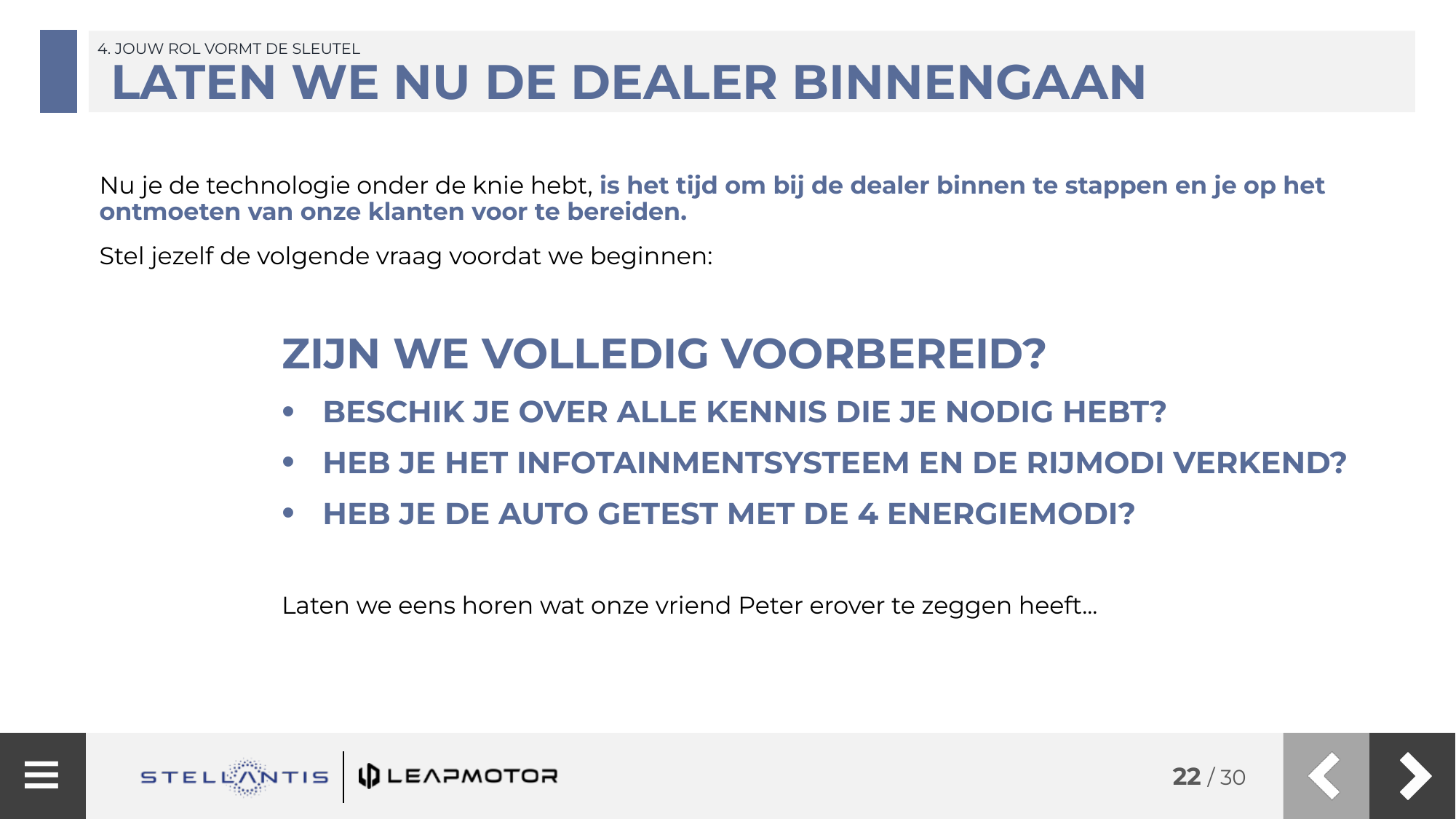

# 4. JOUW ROL VORMT DE SLEUTEL LATEN WE NU DE DEALER BINNENGAAN
Nu je de technologie onder de knie hebt, is het tijd om bij de dealer binnen te stappen en je op het ontmoeten van onze klanten voor te bereiden.
Stel jezelf de volgende vraag voordat we beginnen:

ZIJN WE VOLLEDIG VOORBEREID?
BESCHIK JE OVER ALLE KENNIS DIE JE NODIG HEBT?
HEB JE HET INFOTAINMENTSYSTEEM EN DE RIJMODI VERKEND?
HEB JE DE AUTO GETEST MET DE 4 ENERGIEMODI?

Laten we eens horen wat onze vriend Peter erover te zeggen heeft...